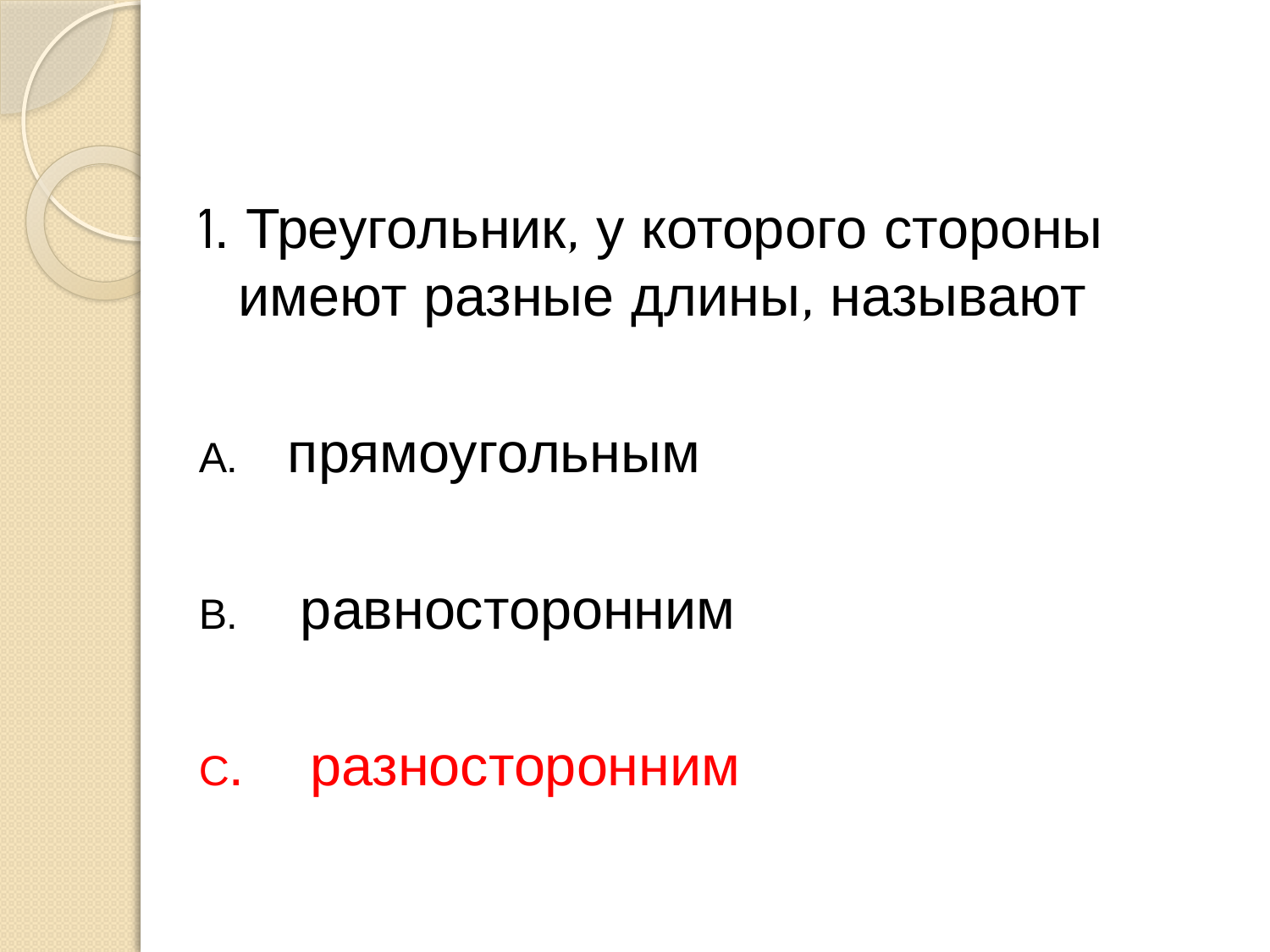

#
1. Треугольник, у которого стороны имеют разные длины, называют

А.   прямоугольным

В.     равносторонним

С.    разносторонним